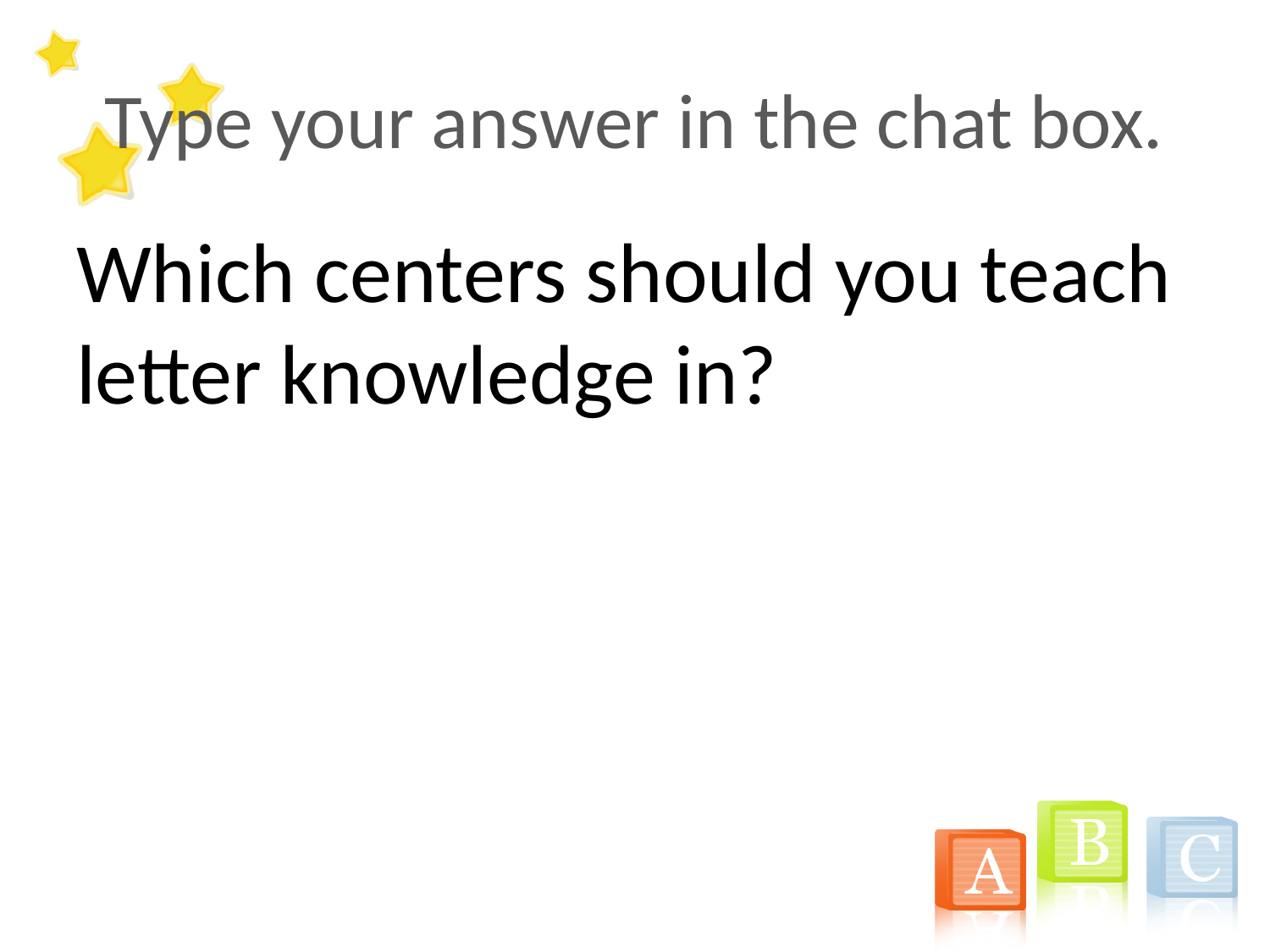

# Type your answer in the chat box.
Which centers should you teach letter knowledge in?